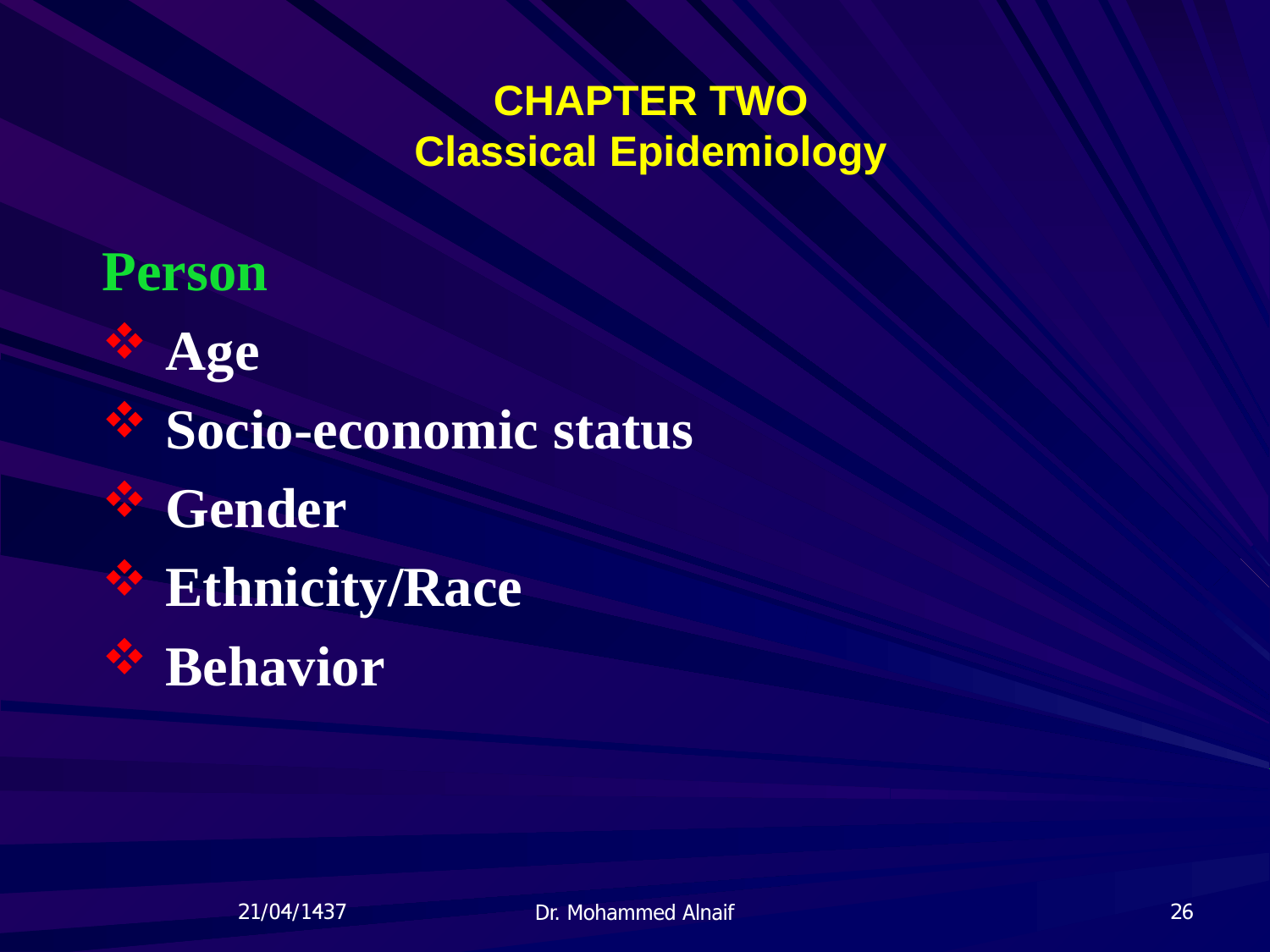

# CHAPTER TWO Classical Epidemiology
Person
Age
Socio-economic status
Gender
Ethnicity/Race
Behavior
21/04/1437
26
Dr. Mohammed Alnaif